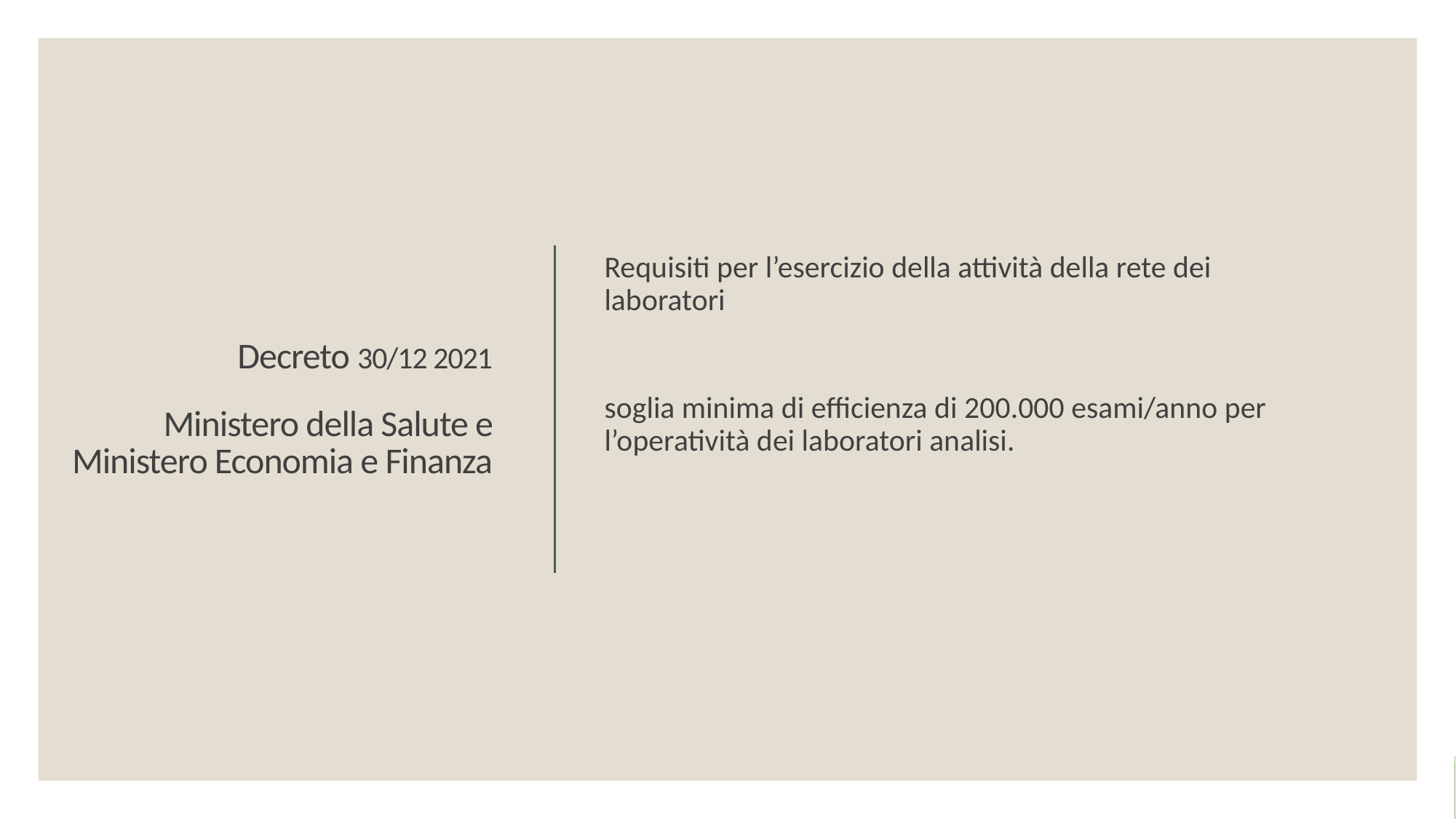

# Decreto 30/12 2021 Ministero della Salute e Ministero Economia e Finanza
Requisiti per l’esercizio della attività della rete dei laboratori

soglia minima di efficienza di 200.000 esami/anno per l’operatività dei laboratori analisi.